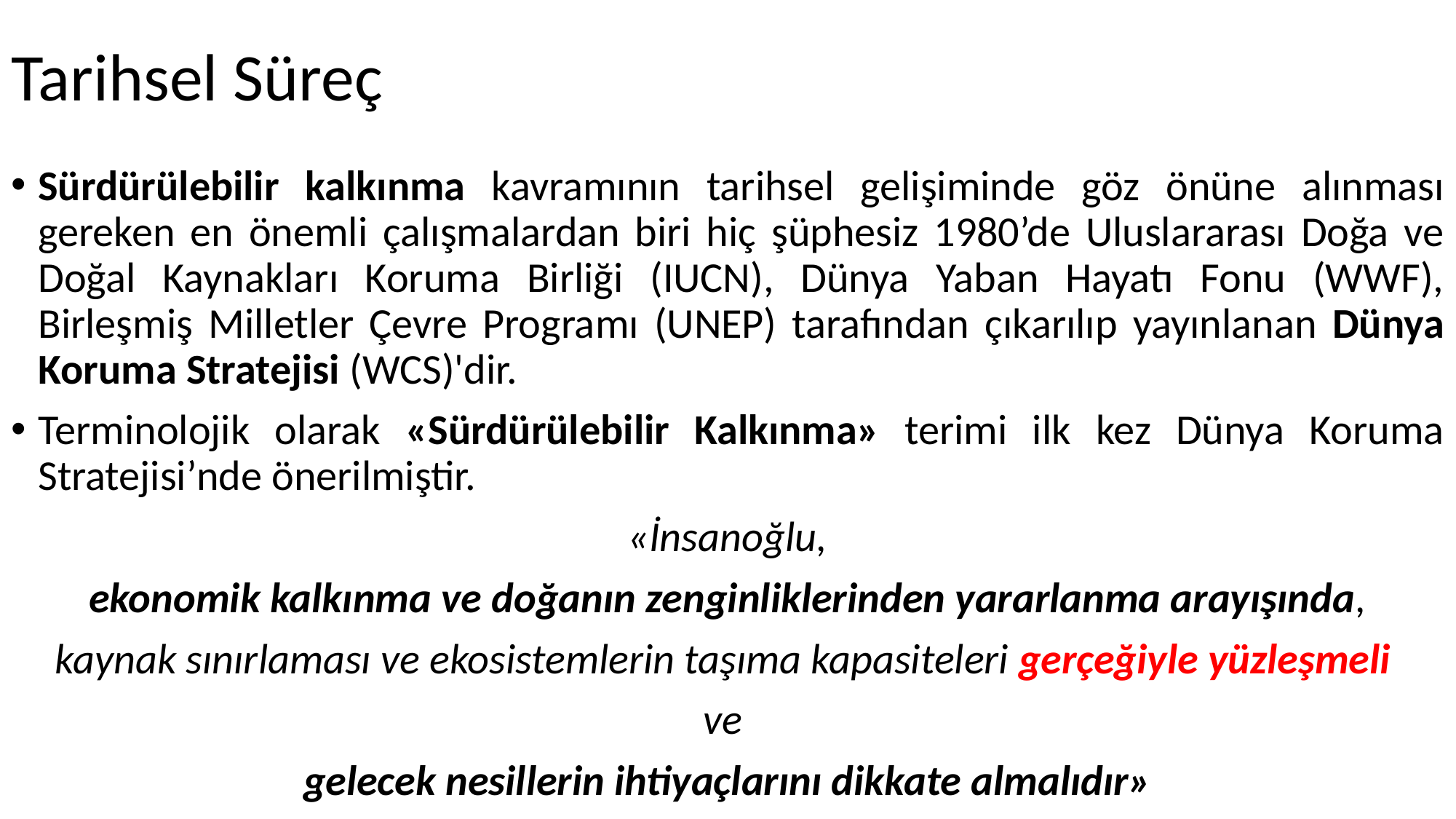

# Tarihsel Süreç
Sürdürülebilir kalkınma kavramının tarihsel gelişiminde göz önüne alınması gereken en önemli çalışmalardan biri hiç şüphesiz 1980’de Uluslararası Doğa ve Doğal Kaynakları Koruma Birliği (IUCN), Dünya Yaban Hayatı Fonu (WWF), Birleşmiş Milletler Çevre Programı (UNEP) tarafından çıkarılıp yayınlanan Dünya Koruma Stratejisi (WCS)'dir.
Terminolojik olarak «Sürdürülebilir Kalkınma» terimi ilk kez Dünya Koruma Stratejisi’nde önerilmiştir.
«İnsanoğlu,
 ekonomik kalkınma ve doğanın zenginliklerinden yararlanma arayışında,
kaynak sınırlaması ve ekosistemlerin taşıma kapasiteleri gerçeğiyle yüzleşmeli
ve
gelecek nesillerin ihtiyaçlarını dikkate almalıdır»